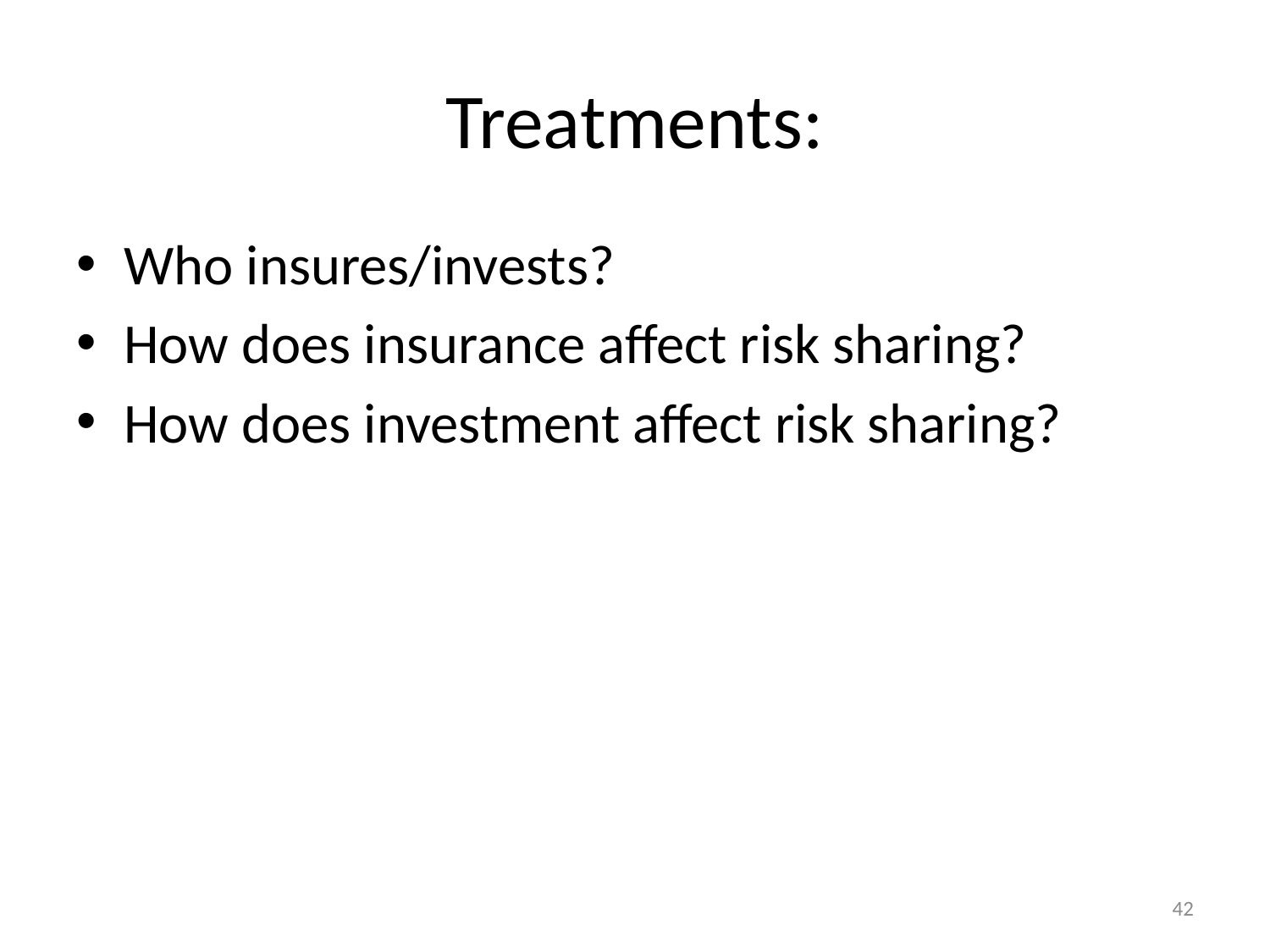

# Treatments:
Who insures/invests?
How does insurance affect risk sharing?
How does investment affect risk sharing?
42